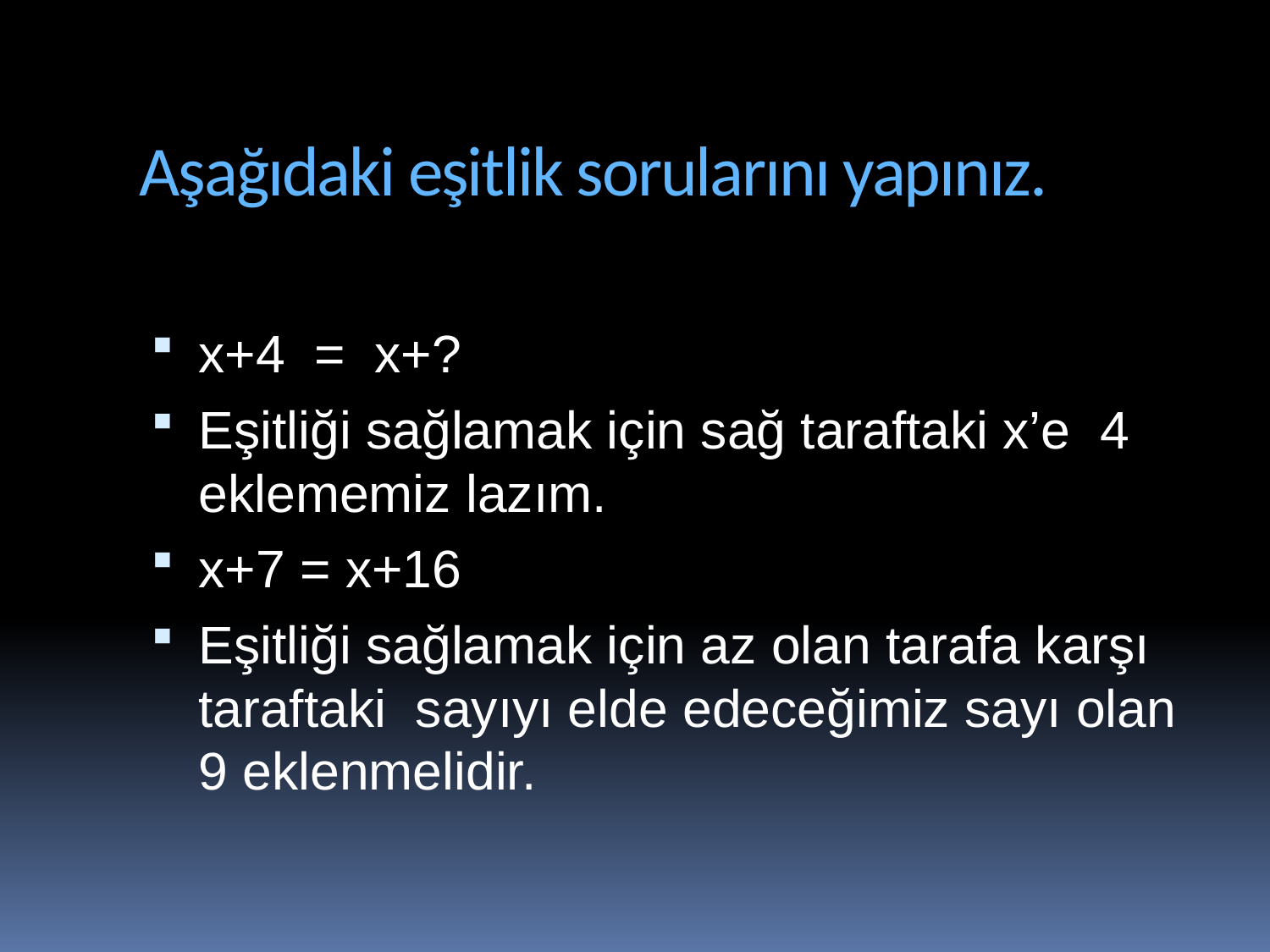

# Aşağıdaki eşitlik sorularını yapınız.

x+4  =  x+?
Eşitliği sağlamak için sağ taraftaki x’e  4 eklememiz lazım.
x+7 = x+16
Eşitliği sağlamak için az olan tarafa karşı taraftaki  sayıyı elde edeceğimiz sayı olan 9 eklenmelidir.